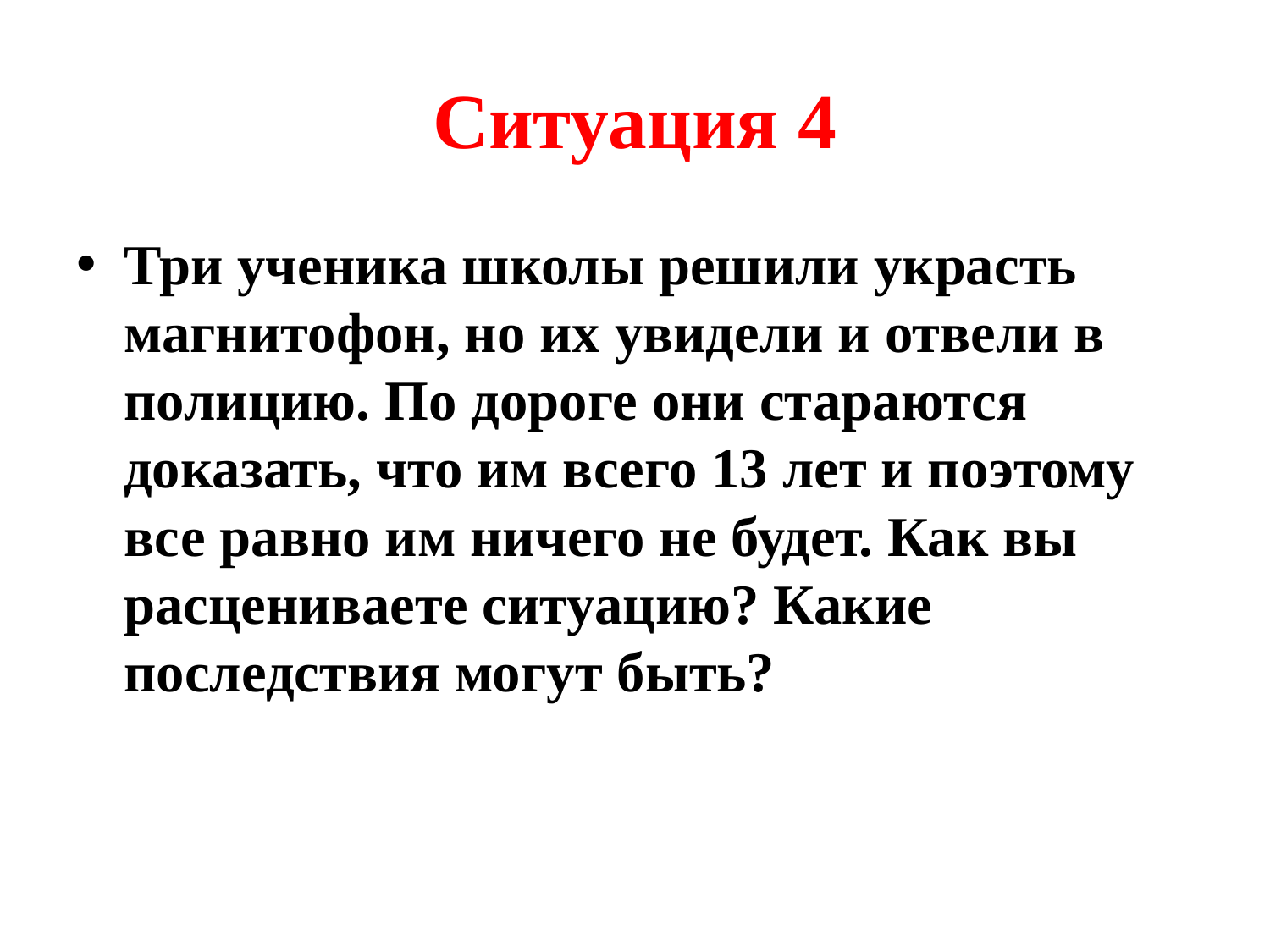

# Ситуация 4
Три ученика школы решили украсть магнитофон, но их увидели и отвели в полицию. По дороге они стараются доказать, что им всего 13 лет и поэтому все равно им ничего не будет. Как вы расцениваете ситуацию? Какие последствия могут быть?